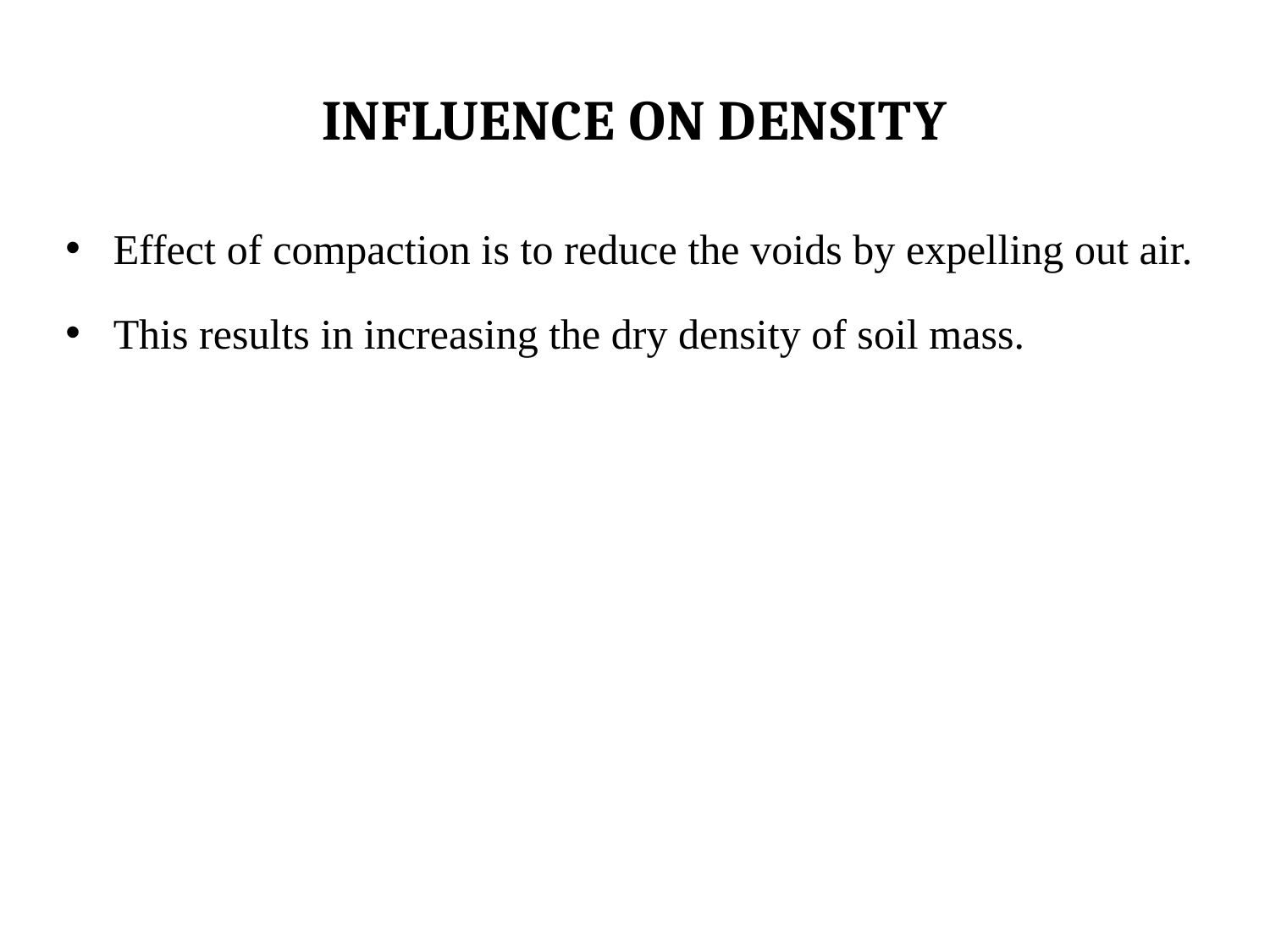

# INFLUENCE ON DENSITY
Effect of compaction is to reduce the voids by expelling out air.
This results in increasing the dry density of soil mass.